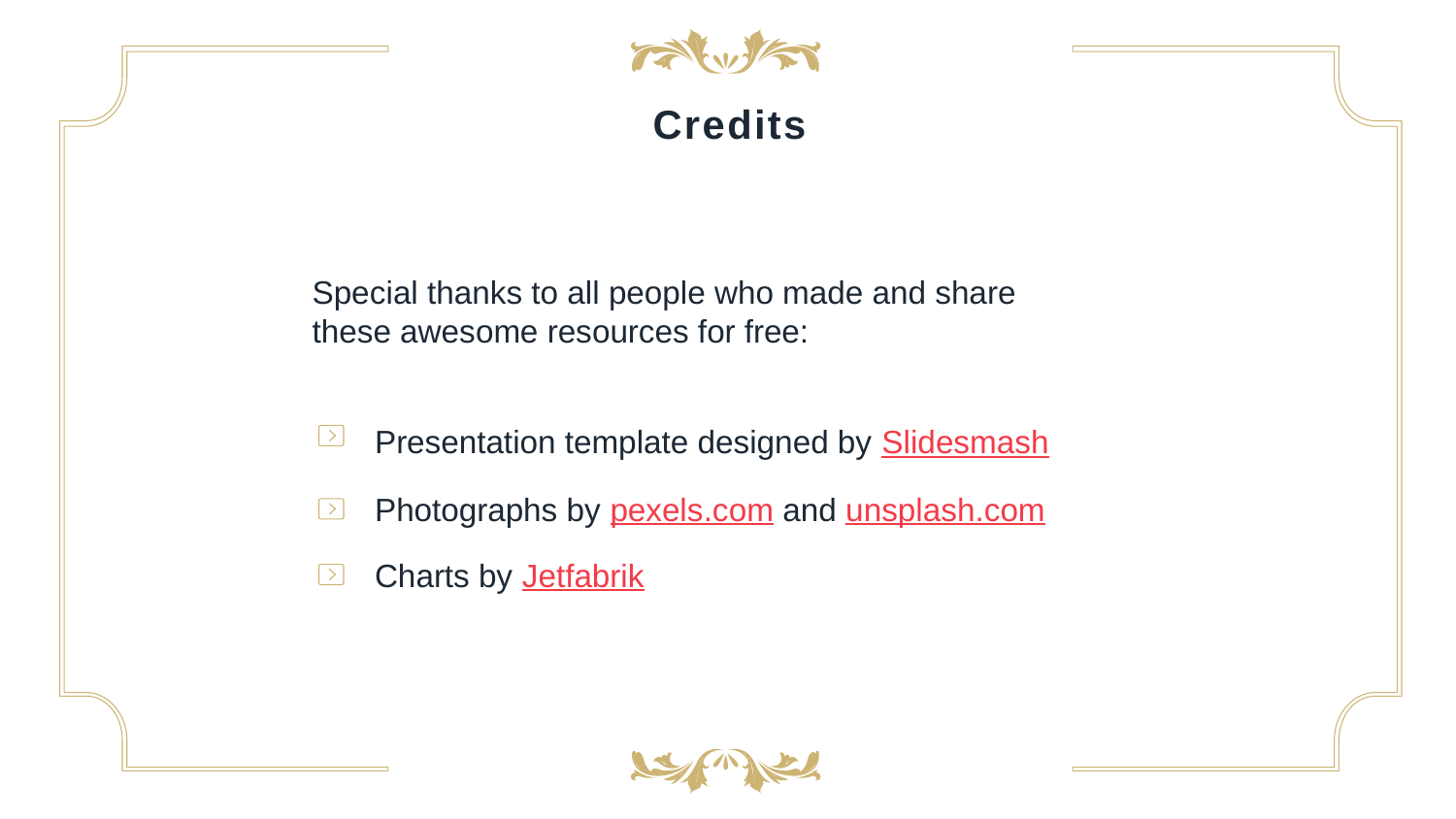

Credits
Special thanks to all people who made and share these awesome resources for free:
Presentation template designed by Slidesmash

Photographs by pexels.com and unsplash.com

Charts by Jetfabrik